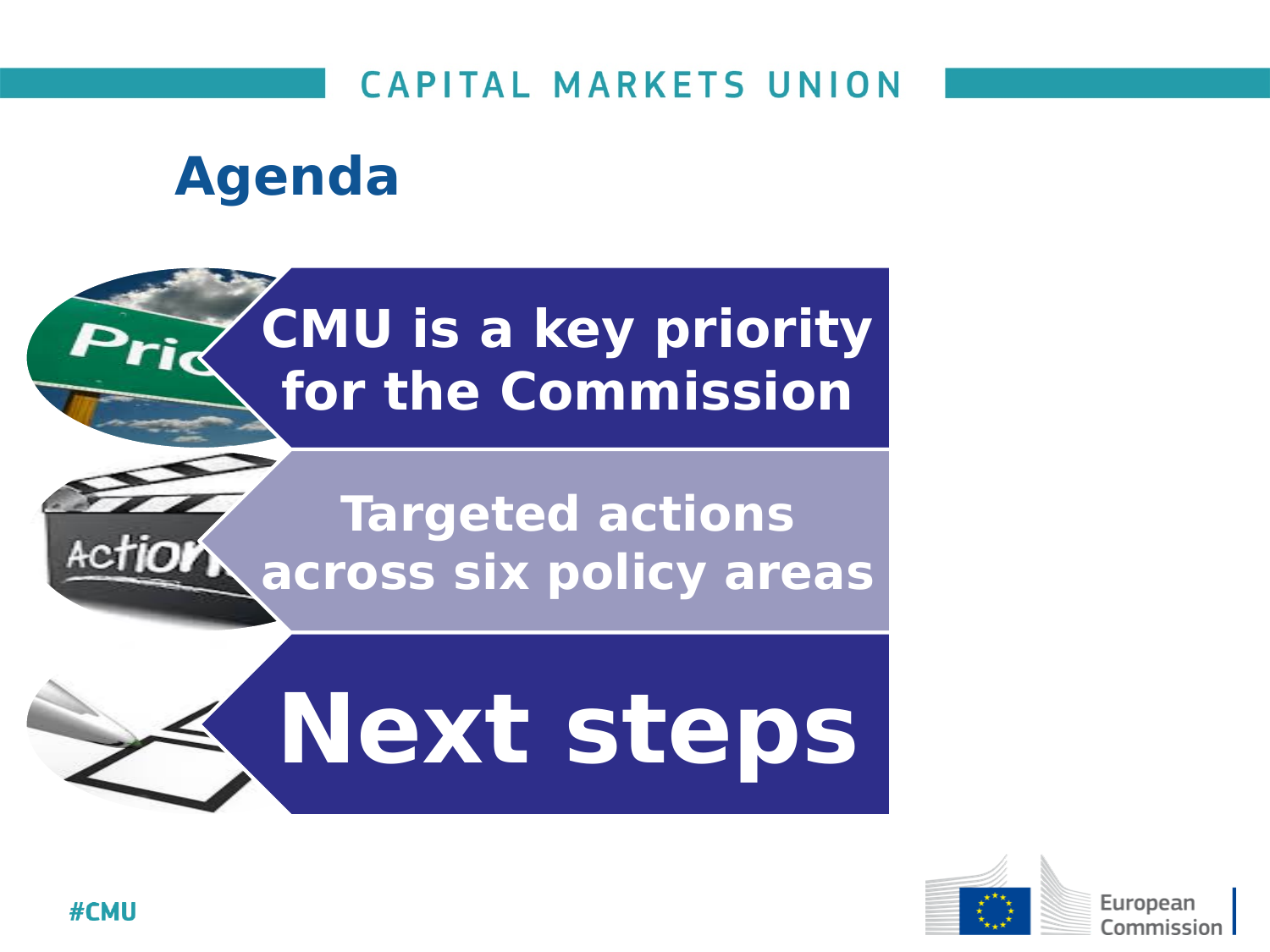

Agenda
CMU is a key priority for the Commission
Targeted actions across six policy areas
Next steps